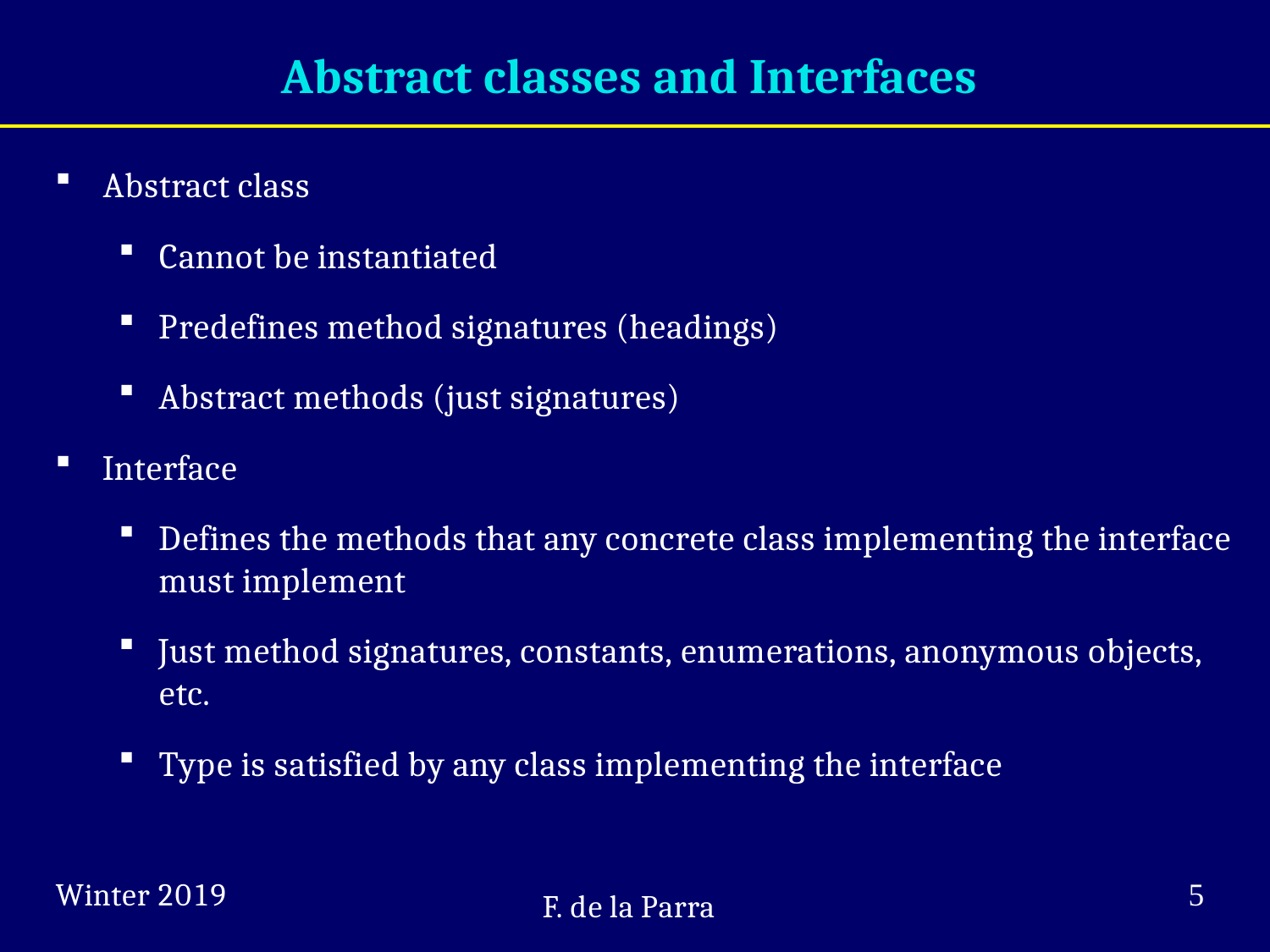

# Abstract classes and Interfaces
Abstract class
Cannot be instantiated
Predefines method signatures (headings)
Abstract methods (just signatures)
Interface
Defines the methods that any concrete class implementing the interface must implement
Just method signatures, constants, enumerations, anonymous objects, etc.
Type is satisfied by any class implementing the interface
Winter 2019
5
F. de la Parra